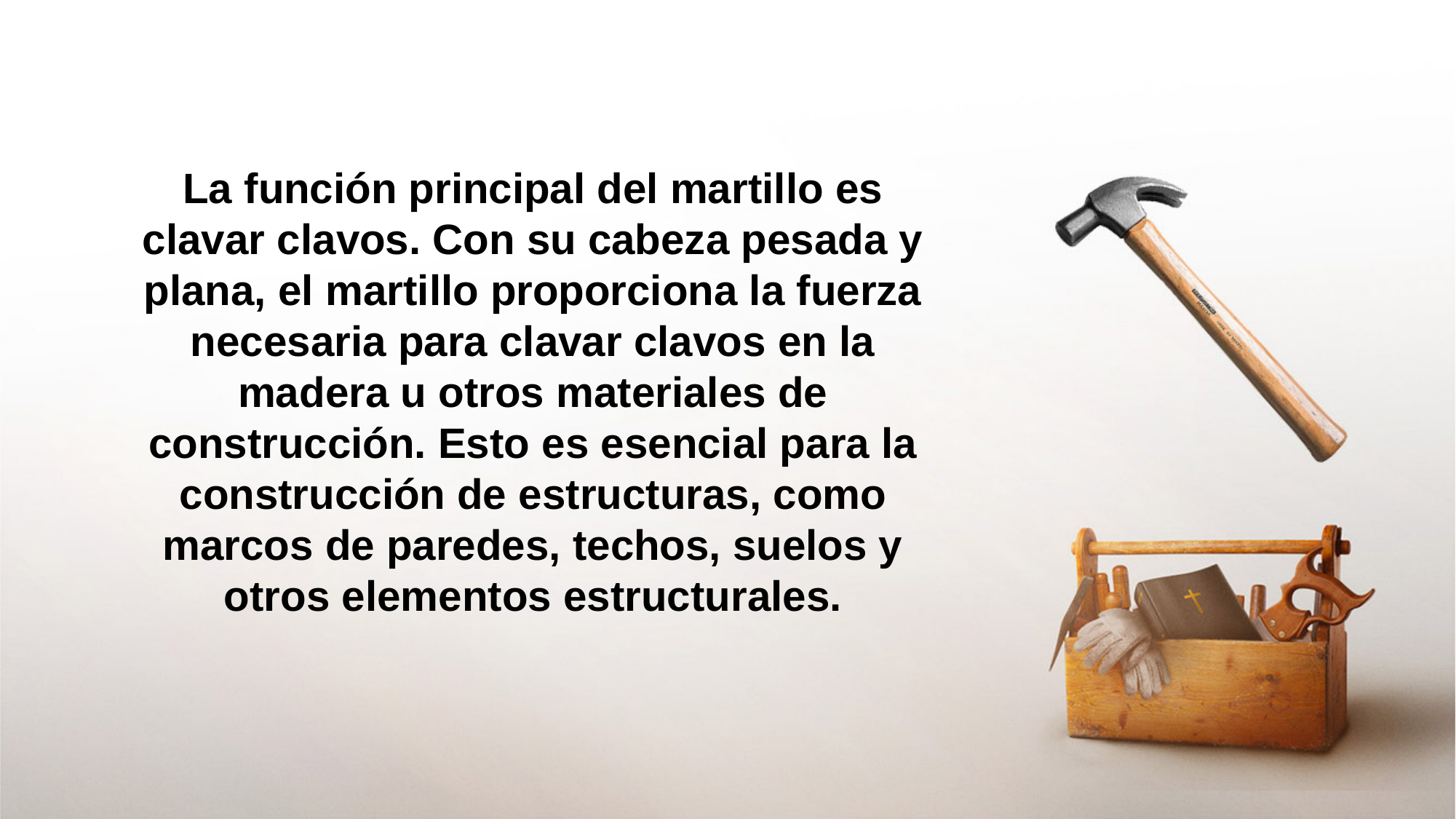

La función principal del martillo es clavar clavos. Con su cabeza pesada y plana, el martillo proporciona la fuerza necesaria para clavar clavos en la madera u otros materiales de construcción. Esto es esencial para la construcción de estructuras, como marcos de paredes, techos, suelos y otros elementos estructurales.